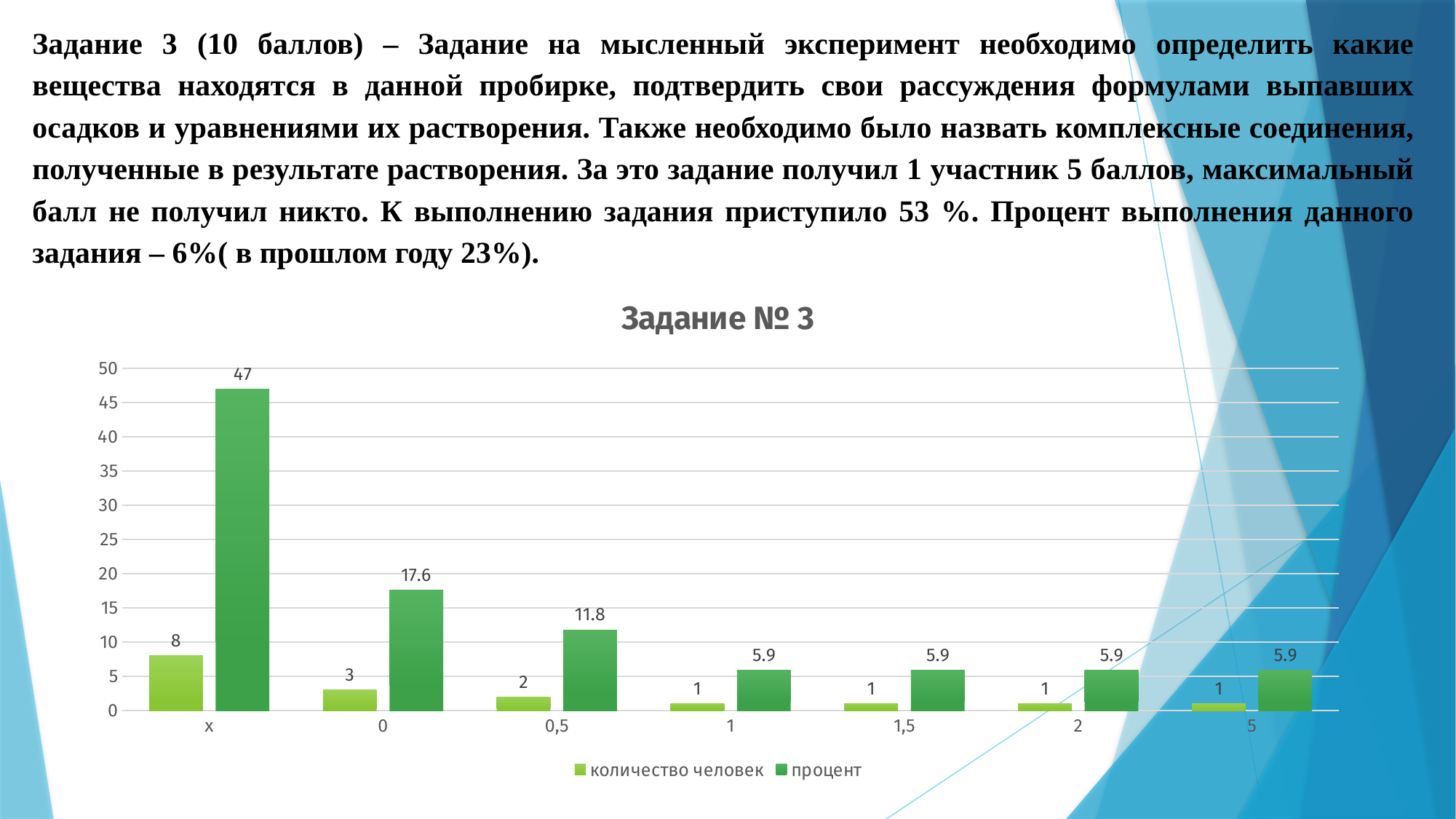

Задание 3 (10 баллов) – Задание на мысленный эксперимент необходимо определить какие вещества находятся в данной пробирке, подтвердить свои рассуждения формулами выпавших осадков и уравнениями их растворения. Также необходимо было назвать комплексные соединения, полученные в результате растворения. За это задание получил 1 участник 5 баллов, максимальный балл не получил никто. К выполнению задания приступило 53 %. Процент выполнения данного задания – 6%( в прошлом году 23%).

### Chart: Задание № 3

| Category | количество человек | процент |
|---|---|---|
| х | 8.0 | 47.0 |
| 0 | 3.0 | 17.6 |
| 0,5 | 2.0 | 11.8 |
| 1 | 1.0 | 5.9 |
| 1,5 | 1.0 | 5.9 |
| 2 | 1.0 | 5.9 |
| 5 | 1.0 | 5.9 |